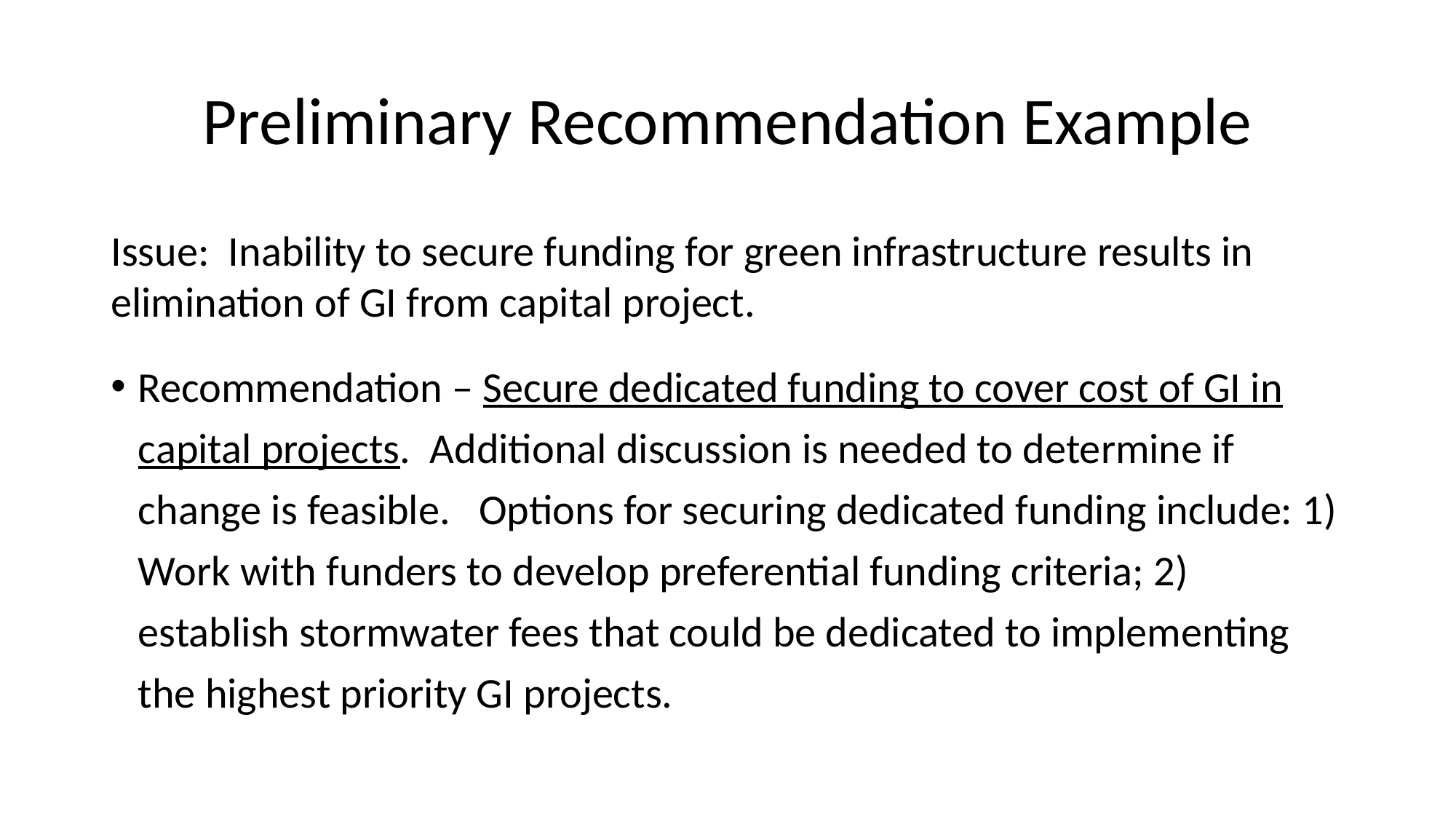

# Preliminary Recommendation Example
Issue:  Inability to secure funding for green infrastructure results in elimination of GI from capital project.
Recommendation – Secure dedicated funding to cover cost of GI in capital projects.  Additional discussion is needed to determine if change is feasible.   Options for securing dedicated funding include: 1) Work with funders to develop preferential funding criteria; 2) establish stormwater fees that could be dedicated to implementing the highest priority GI projects.